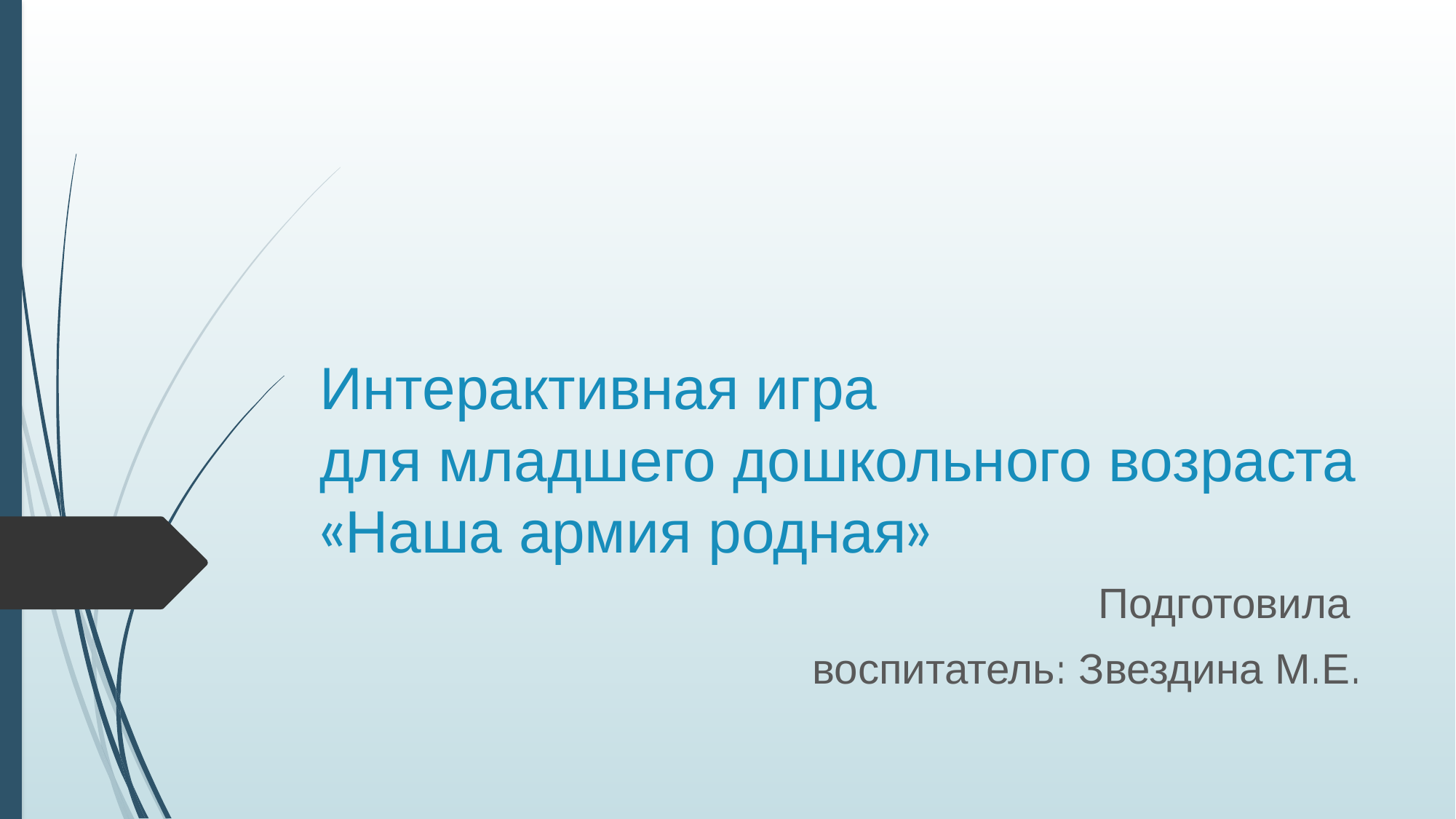

# Интерактивная игра для младшего дошкольного возраста «Наша армия родная»
Подготовила
воспитатель: Звездина М.Е.